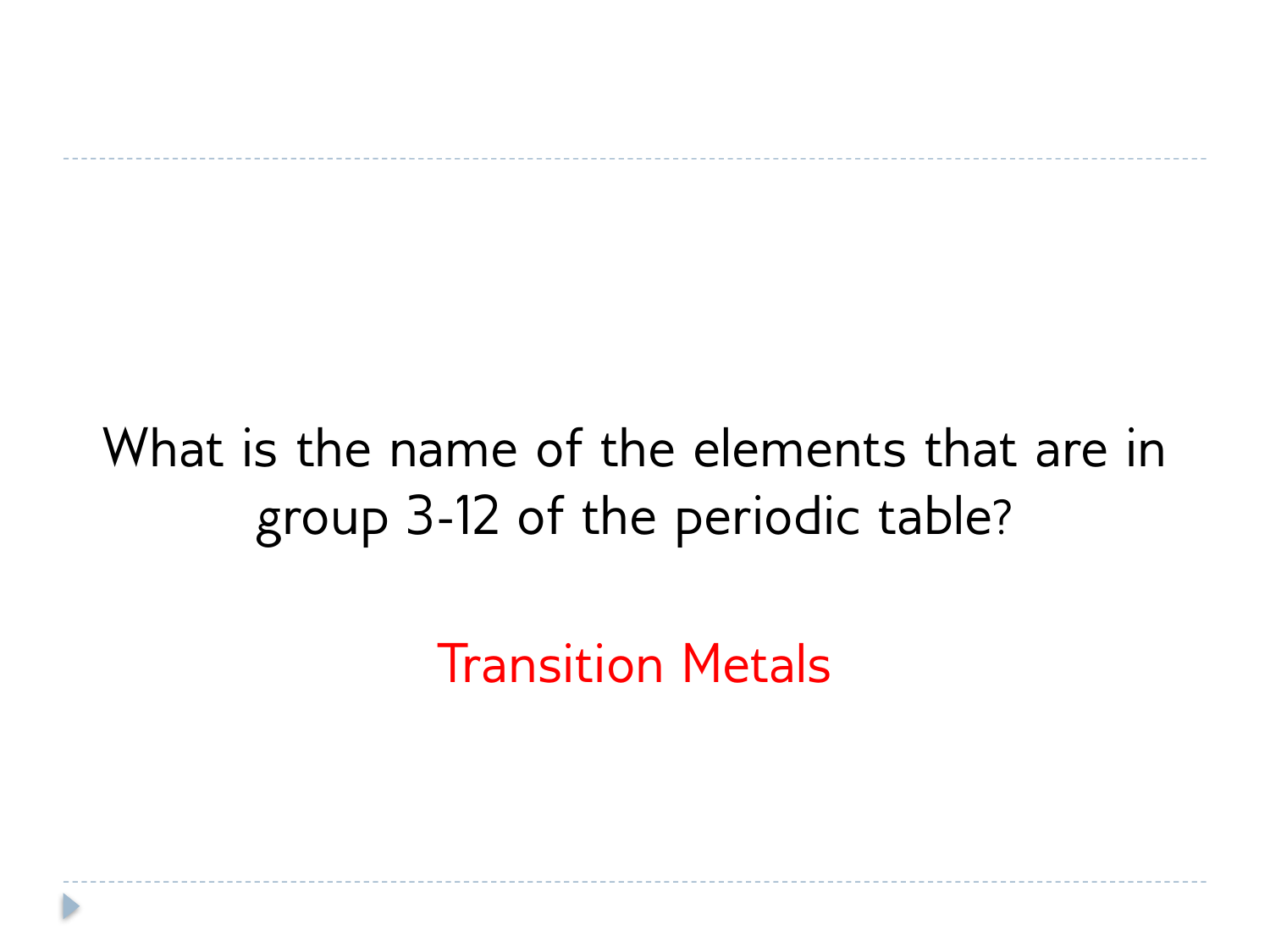

What is the name of the elements that are in group 3-12 of the periodic table?

Transition Metals